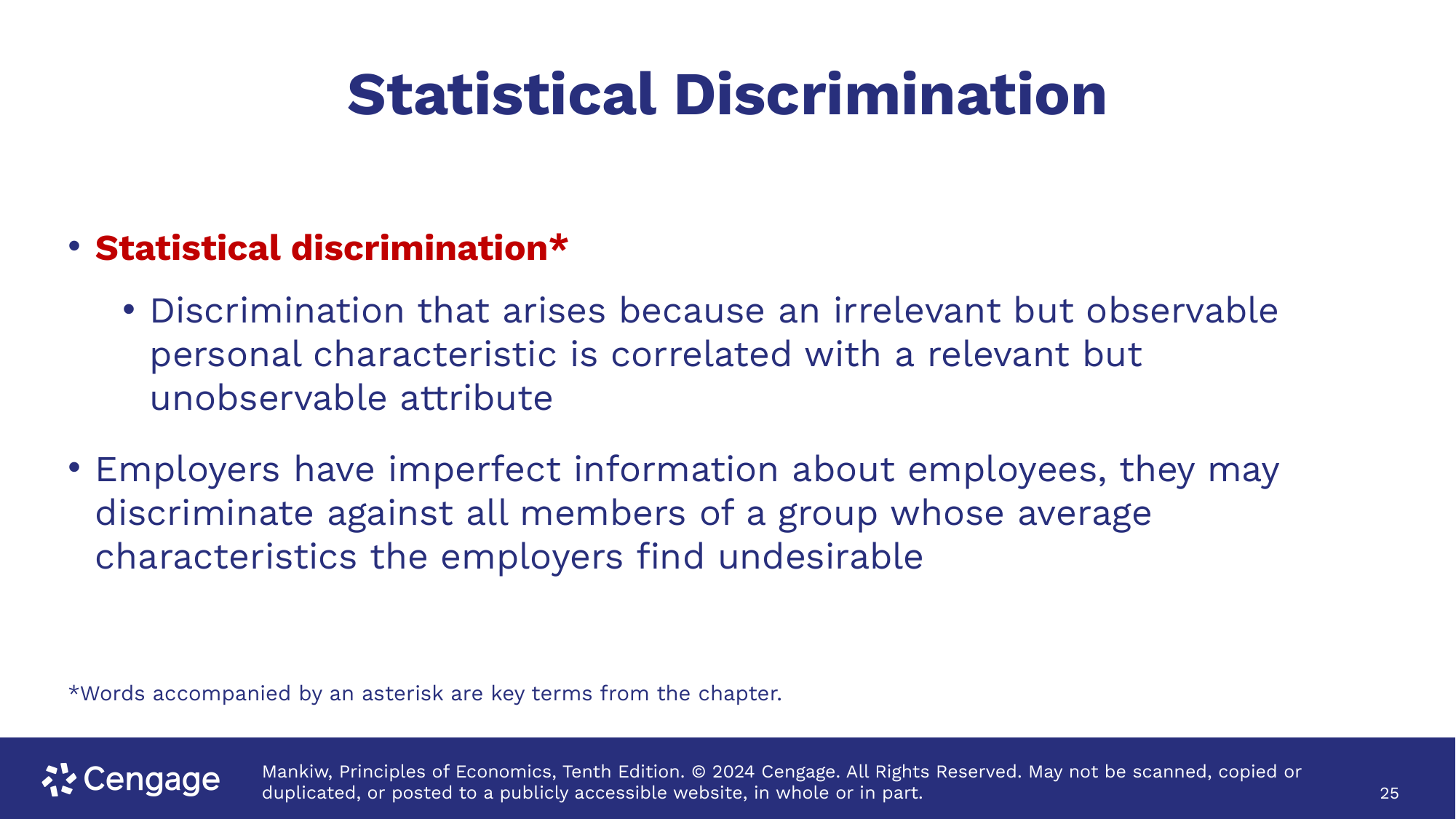

# Statistical Discrimination
Statistical discrimination*
Discrimination that arises because an irrelevant but observable personal characteristic is correlated with a relevant but unobservable attribute
Employers have imperfect information about employees, they may discriminate against all members of a group whose average characteristics the employers find undesirable
*Words accompanied by an asterisk are key terms from the chapter.